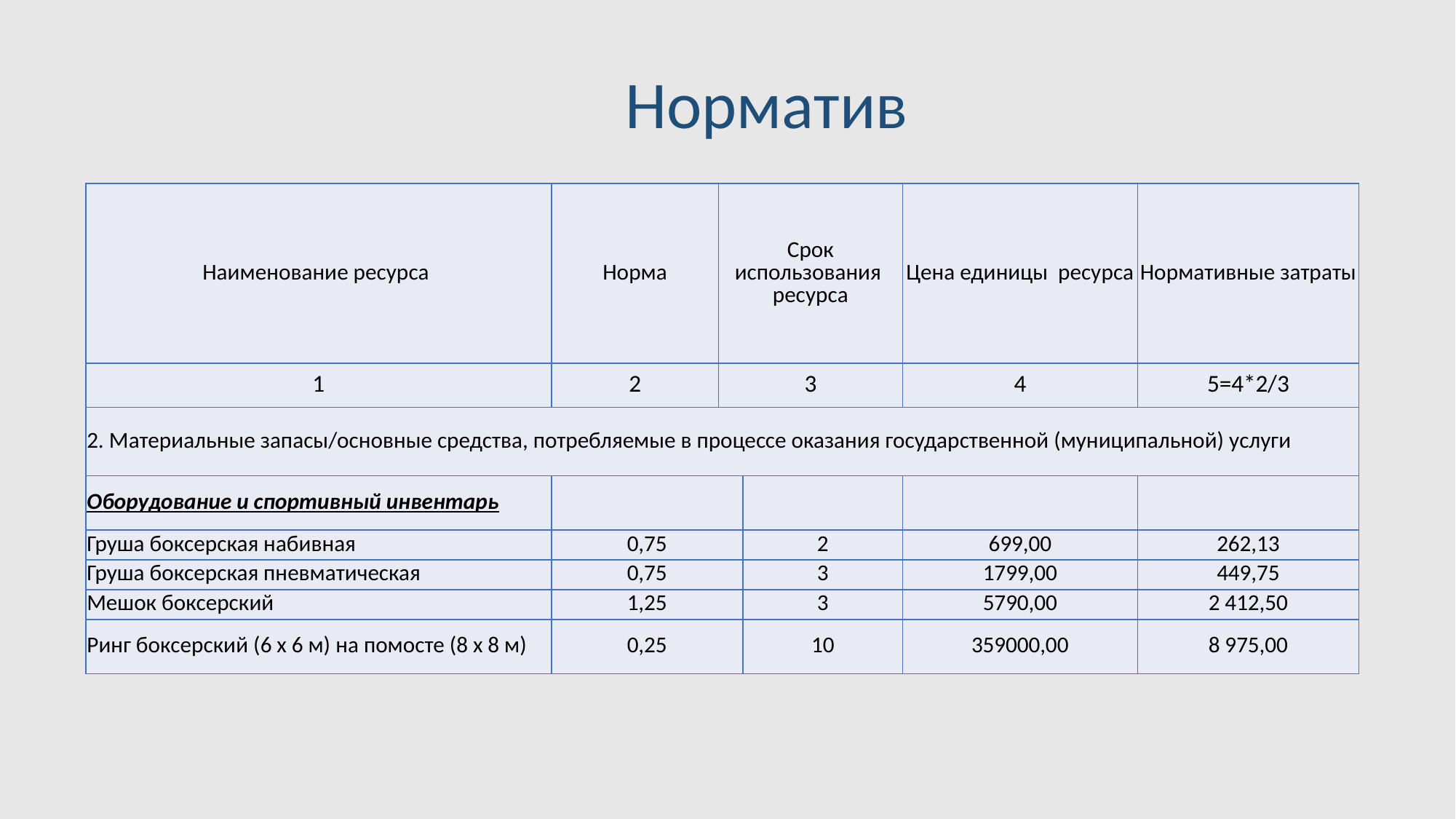

# Норматив
| Наименование ресурса | Норма | Срок использования ресурса |  | Цена единицы ресурса | Нормативные затраты |
| --- | --- | --- | --- | --- | --- |
| 1 | 2 | 3 |  | 4 | 5=4\*2/3 |
| 2. Материальные запасы/основные средства, потребляемые в процессе оказания государственной (муниципальной) услуги |  |  |  |  |  |
| Оборудование и спортивный инвентарь |  |  |  |  |  |
| Груша боксерская набивная | 0,75 |  | 2 | 699,00 | 262,13 |
| Груша боксерская пневматическая | 0,75 |  | 3 | 1799,00 | 449,75 |
| Мешок боксерский | 1,25 |  | 3 | 5790,00 | 2 412,50 |
| Ринг боксерский (6 x 6 м) на помосте (8 x 8 м) | 0,25 |  | 10 | 359000,00 | 8 975,00 |